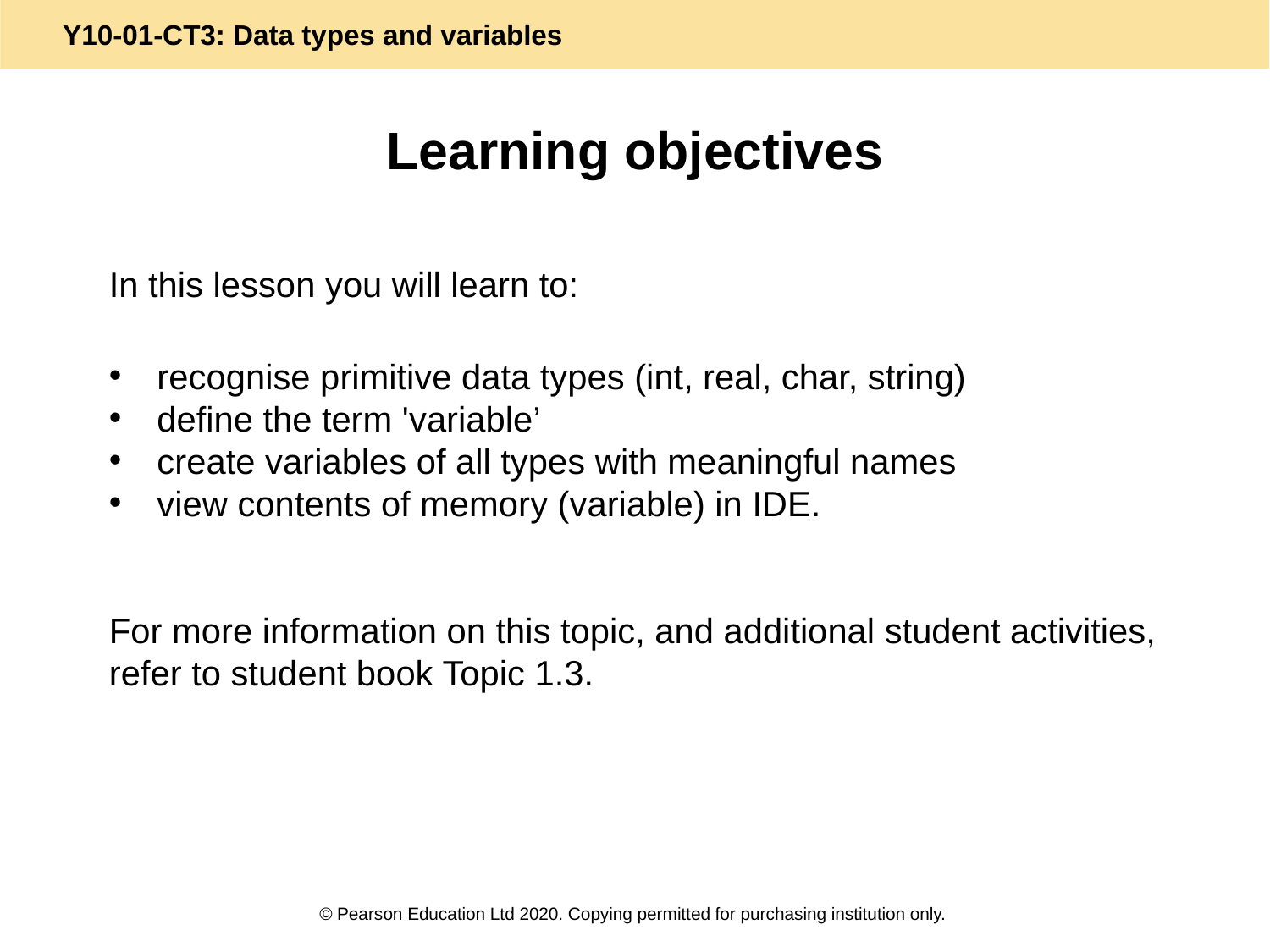

# Learning objectives
In this lesson you will learn to:

recognise primitive data types (int, real, char, string)
define the term 'variable’
create variables of all types with meaningful names
view contents of memory (variable) in IDE.

For more information on this topic, and additional student activities, refer to student book Topic 1.3.

© Pearson Education Ltd 2020. Copying permitted for purchasing institution only.